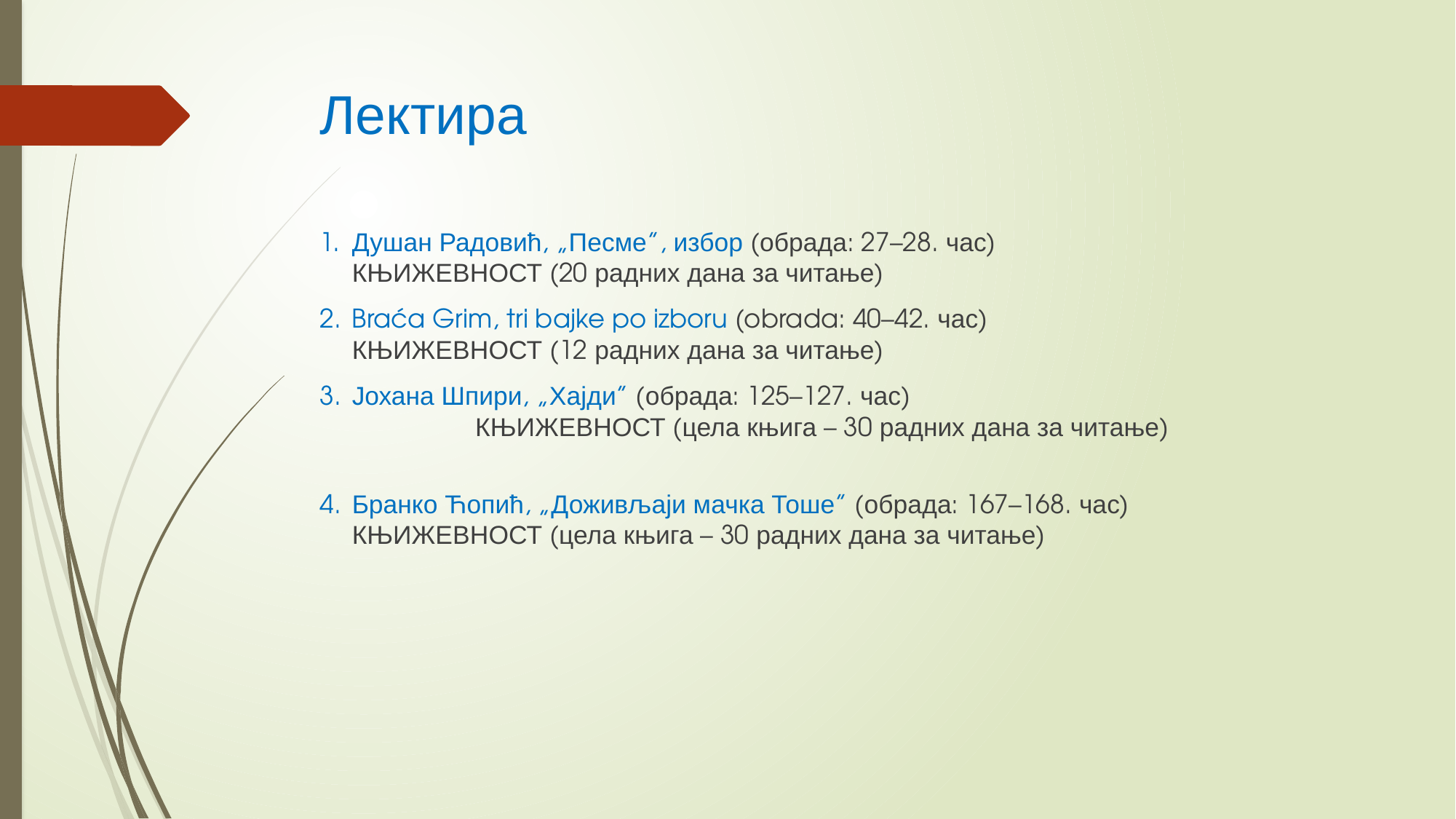

# Лектира
Душан Радовић, „Песме”, избор (обрада: 27–28. час)			  КЊИЖЕВНОСТ (20 радних дана за читање)
Braća Grim, tri bajke po izboru (obrada: 40–42. час)				  КЊИЖЕВНОСТ (12 радних дана за читање)
Јохана Шпири, „Хајди” (обрада: 125–127. час)					  КЊИЖЕВНОСТ (цела књига – 30 радних дана за читање)
Бранко Ћопић, „Доживљаји мачка Тоше” (обрада: 167–168. час)	  КЊИЖЕВНОСТ (цела књига – 30 радних дана за читање)